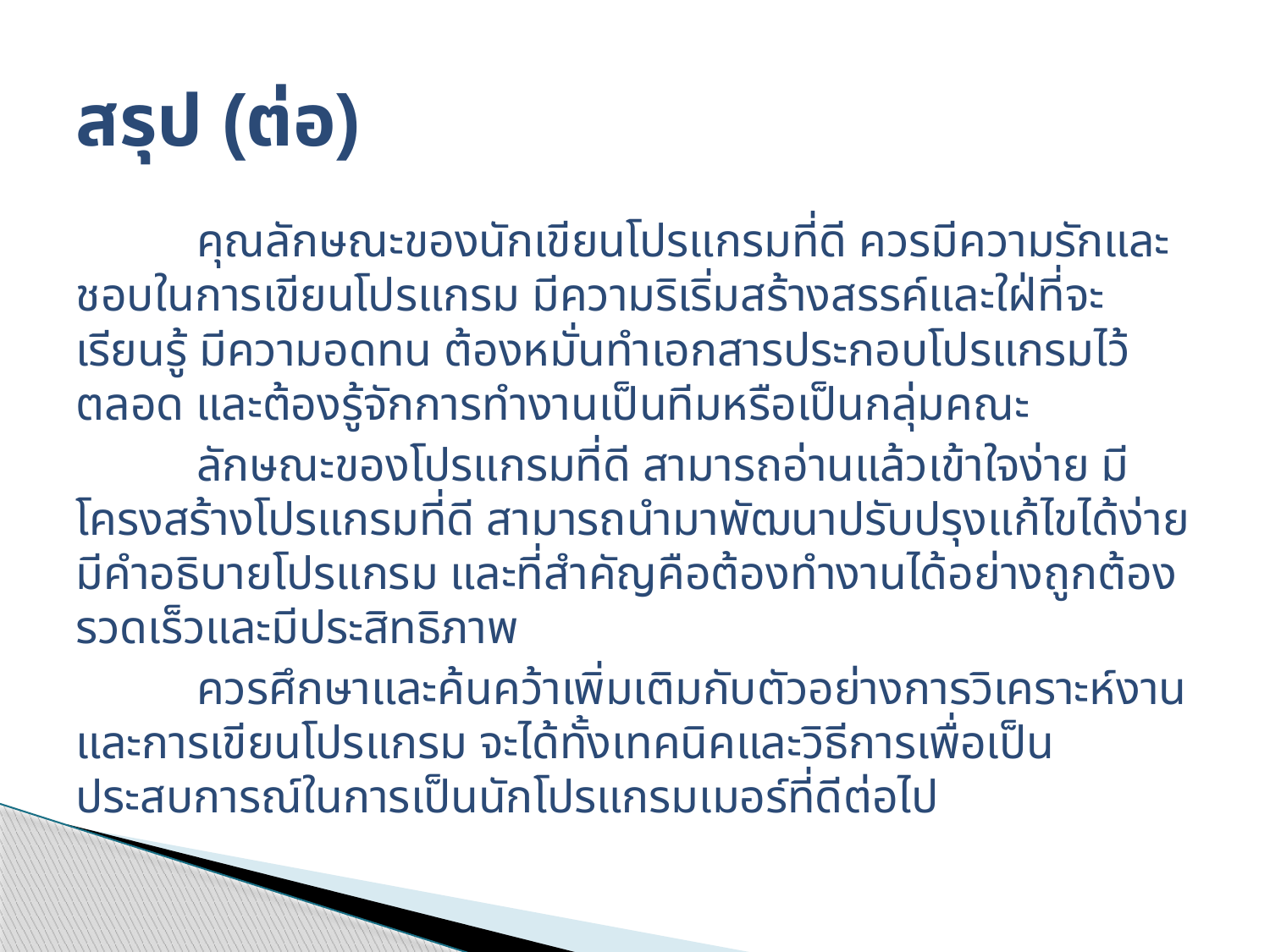

# สรุป (ต่อ)
	คุณลักษณะของนักเขียนโปรแกรมที่ดี ควรมีความรักและชอบในการเขียนโปรแกรม มีความริเริ่มสร้างสรรค์และใฝ่ที่จะเรียนรู้ มีความอดทน ต้องหมั่นทำเอกสารประกอบโปรแกรมไว้ตลอด และต้องรู้จักการทำงานเป็นทีมหรือเป็นกลุ่มคณะ
	ลักษณะของโปรแกรมที่ดี สามารถอ่านแล้วเข้าใจง่าย มีโครงสร้างโปรแกรมที่ดี สามารถนำมาพัฒนาปรับปรุงแก้ไขได้ง่าย มีคำอธิบายโปรแกรม และที่สำคัญคือต้องทำงานได้อย่างถูกต้อง รวดเร็วและมีประสิทธิภาพ
	ควรศึกษาและค้นคว้าเพิ่มเติมกับตัวอย่างการวิเคราะห์งานและการเขียนโปรแกรม จะได้ทั้งเทคนิคและวิธีการเพื่อเป็นประสบการณ์ในการเป็นนักโปรแกรมเมอร์ที่ดีต่อไป